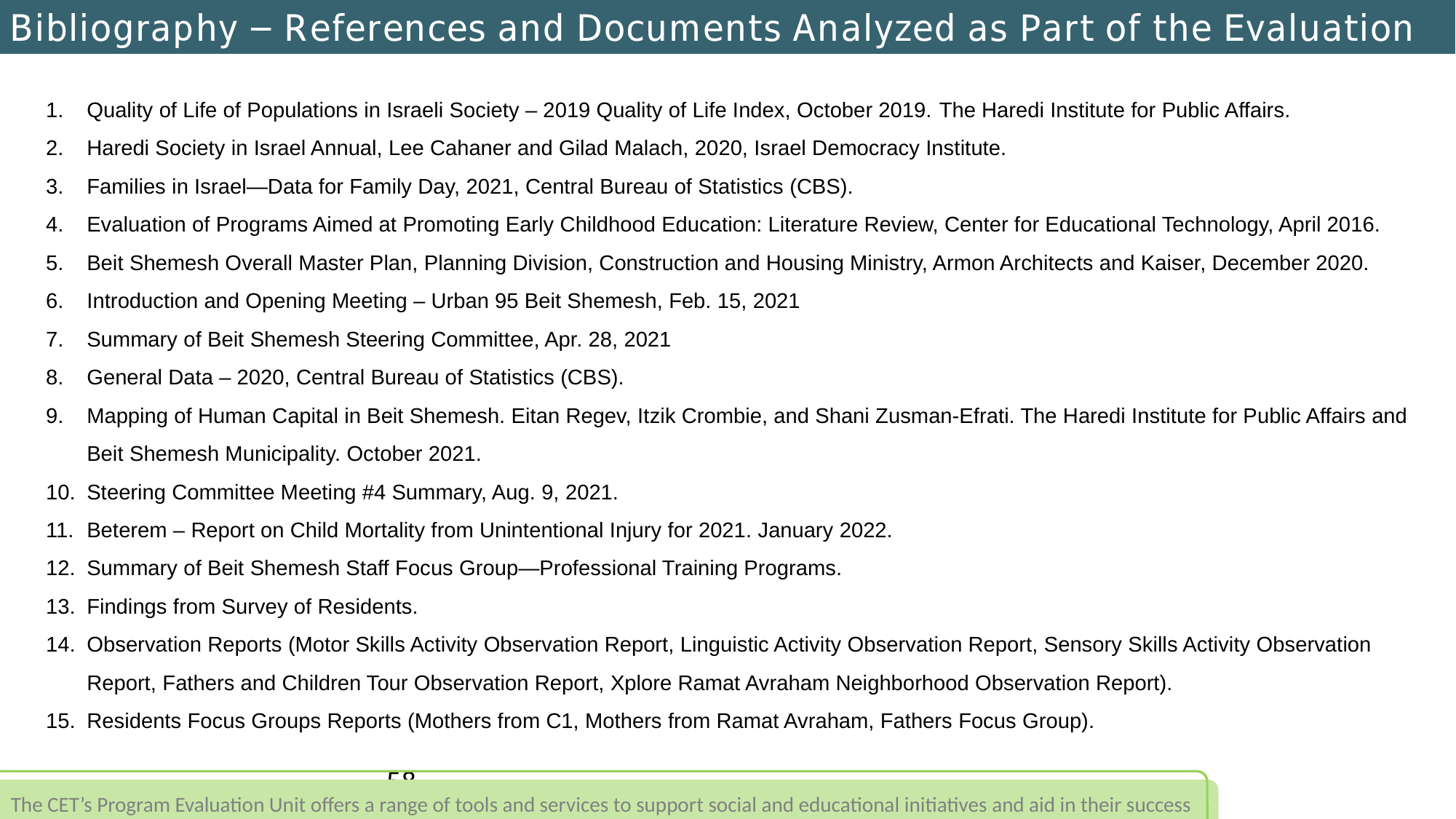

Bibliography – References and Documents Analyzed as Part of the Evaluation
Quality of Life of Populations in Israeli Society – 2019 Quality of Life Index, October 2019. The Haredi Institute for Public Affairs.
Haredi Society in Israel Annual, Lee Cahaner and Gilad Malach, 2020, Israel Democracy Institute.
Families in Israel—Data for Family Day, 2021, Central Bureau of Statistics (CBS).
Evaluation of Programs Aimed at Promoting Early Childhood Education: Literature Review, Center for Educational Technology, April 2016.
Beit Shemesh Overall Master Plan, Planning Division, Construction and Housing Ministry, Armon Architects and Kaiser, December 2020.
Introduction and Opening Meeting – Urban 95 Beit Shemesh, Feb. 15, 2021
Summary of Beit Shemesh Steering Committee, Apr. 28, 2021
General Data – 2020, Central Bureau of Statistics (CBS).
Mapping of Human Capital in Beit Shemesh. Eitan Regev, Itzik Crombie, and Shani Zusman-Efrati. The Haredi Institute for Public Affairs and Beit Shemesh Municipality. October 2021.
Steering Committee Meeting #4 Summary, Aug. 9, 2021.
Beterem – Report on Child Mortality from Unintentional Injury for 2021. January 2022.
Summary of Beit Shemesh Staff Focus Group—Professional Training Programs.
Findings from Survey of Residents.
Observation Reports (Motor Skills Activity Observation Report, Linguistic Activity Observation Report, Sensory Skills Activity Observation Report, Fathers and Children Tour Observation Report, Xplore Ramat Avraham Neighborhood Observation Report).
Residents Focus Groups Reports (Mothers from C1, Mothers from Ramat Avraham, Fathers Focus Group).